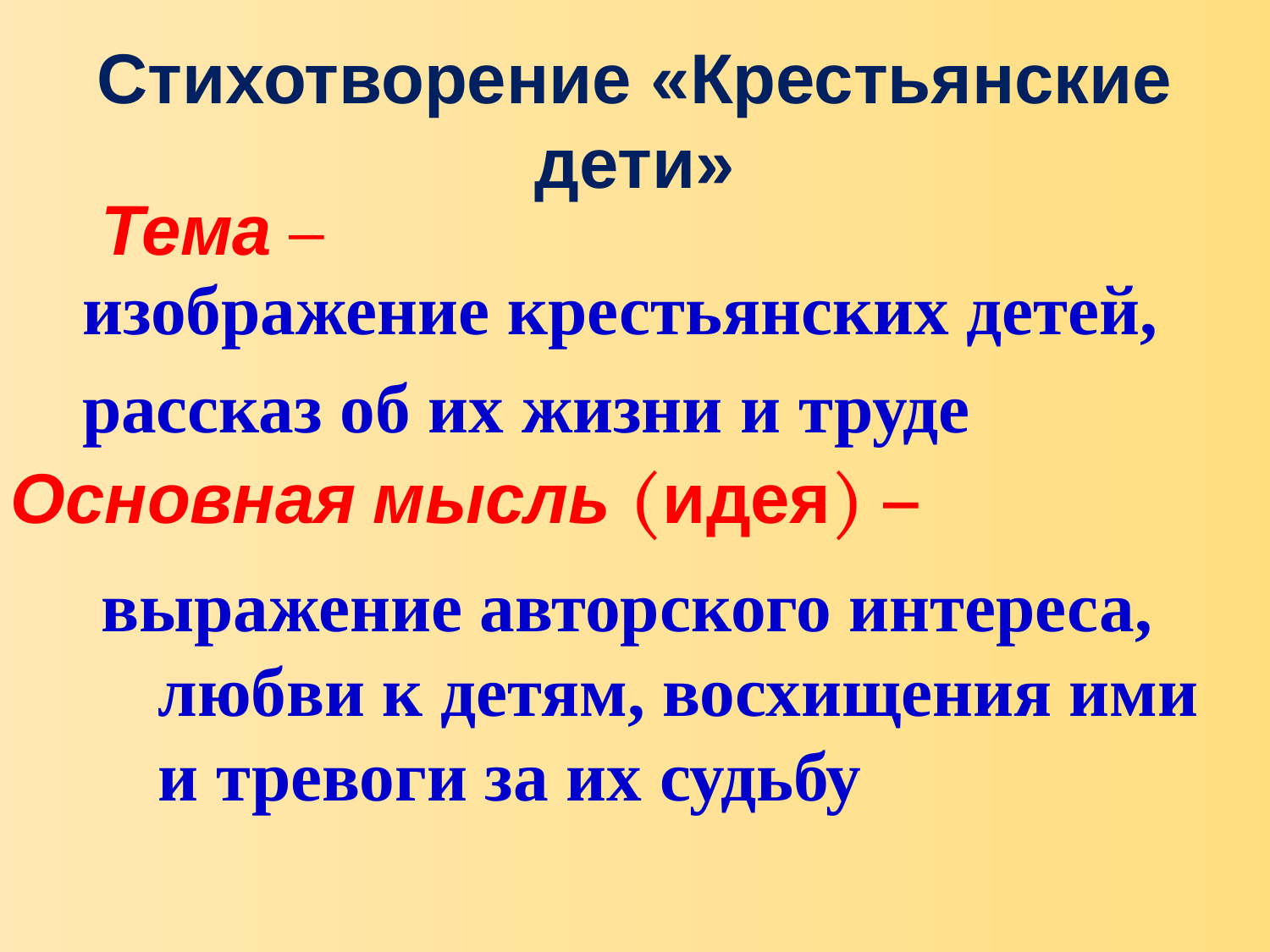

# Стихотворение «Крестьянские дети»
Тема –
изображение крестьянских детей,
рассказ об их жизни и труде

Основная мысль (идея) –
выражение авторского интереса, любви к детям, восхищения ими и тревоги за их судьбу